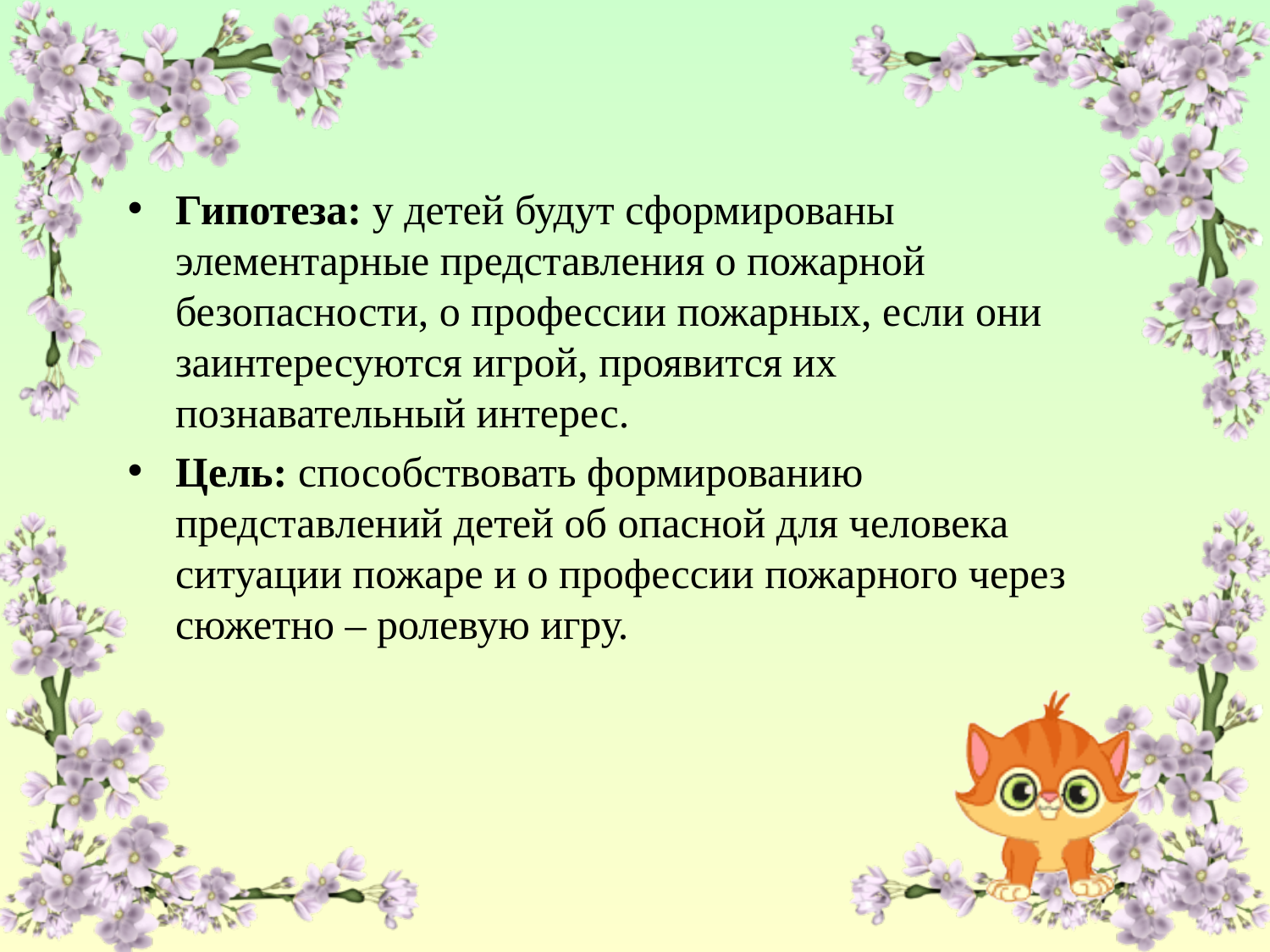

#
Гипотеза: у детей будут сформированы элементарные представления о пожарной безопасности, о профессии пожарных, если они заинтересуются игрой, проявится их познавательный интерес.
Цель: способствовать формированию представлений детей об опасной для человека ситуации пожаре и о профессии пожарного через сюжетно – ролевую игру.